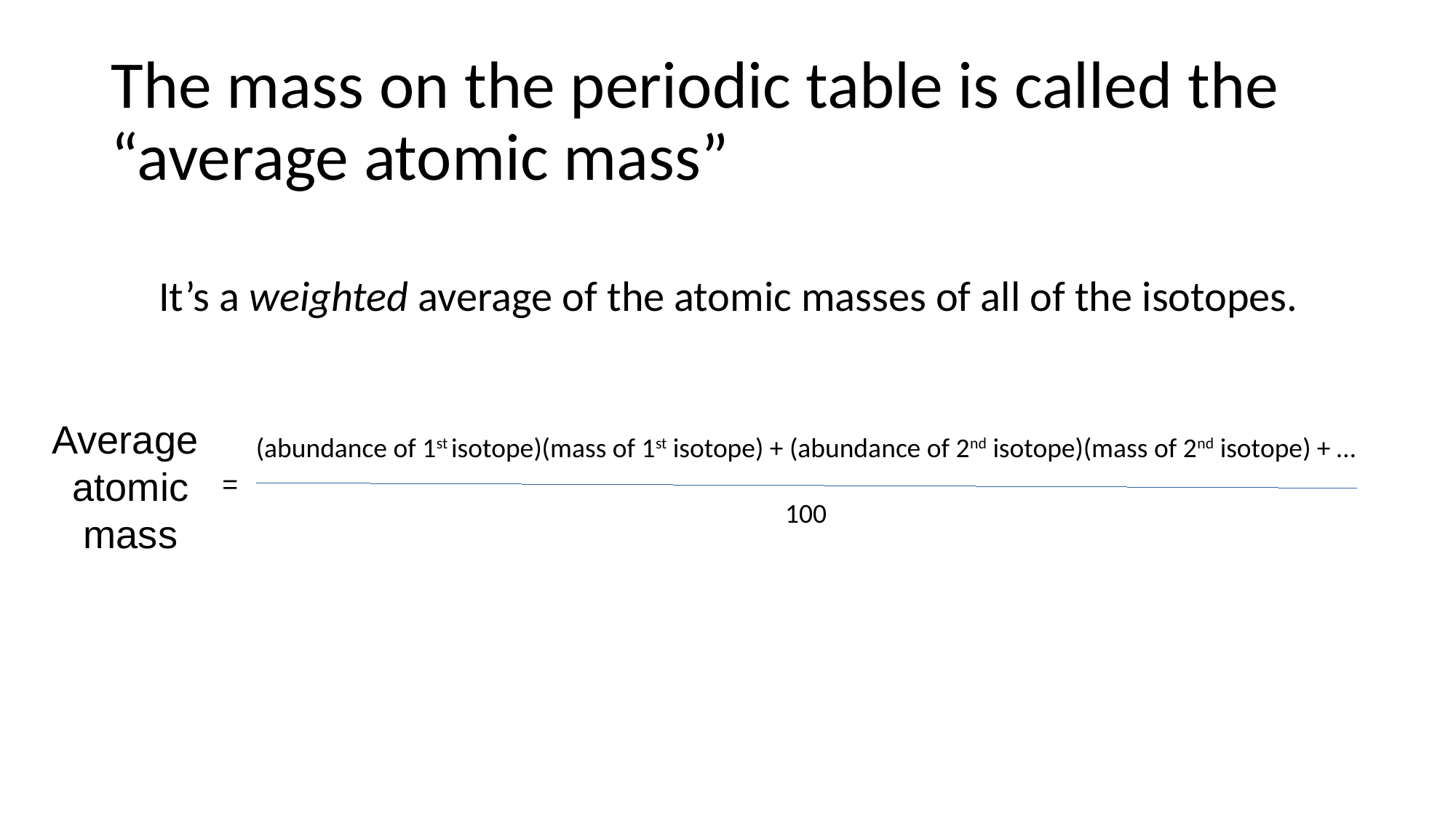

# The mass on the periodic table is called the “average atomic mass”
It’s a weighted average of the atomic masses of all of the isotopes.
Average
atomic
mass
(abundance of 1st isotope)(mass of 1st isotope) + (abundance of 2nd isotope)(mass of 2nd isotope) + …

100
=